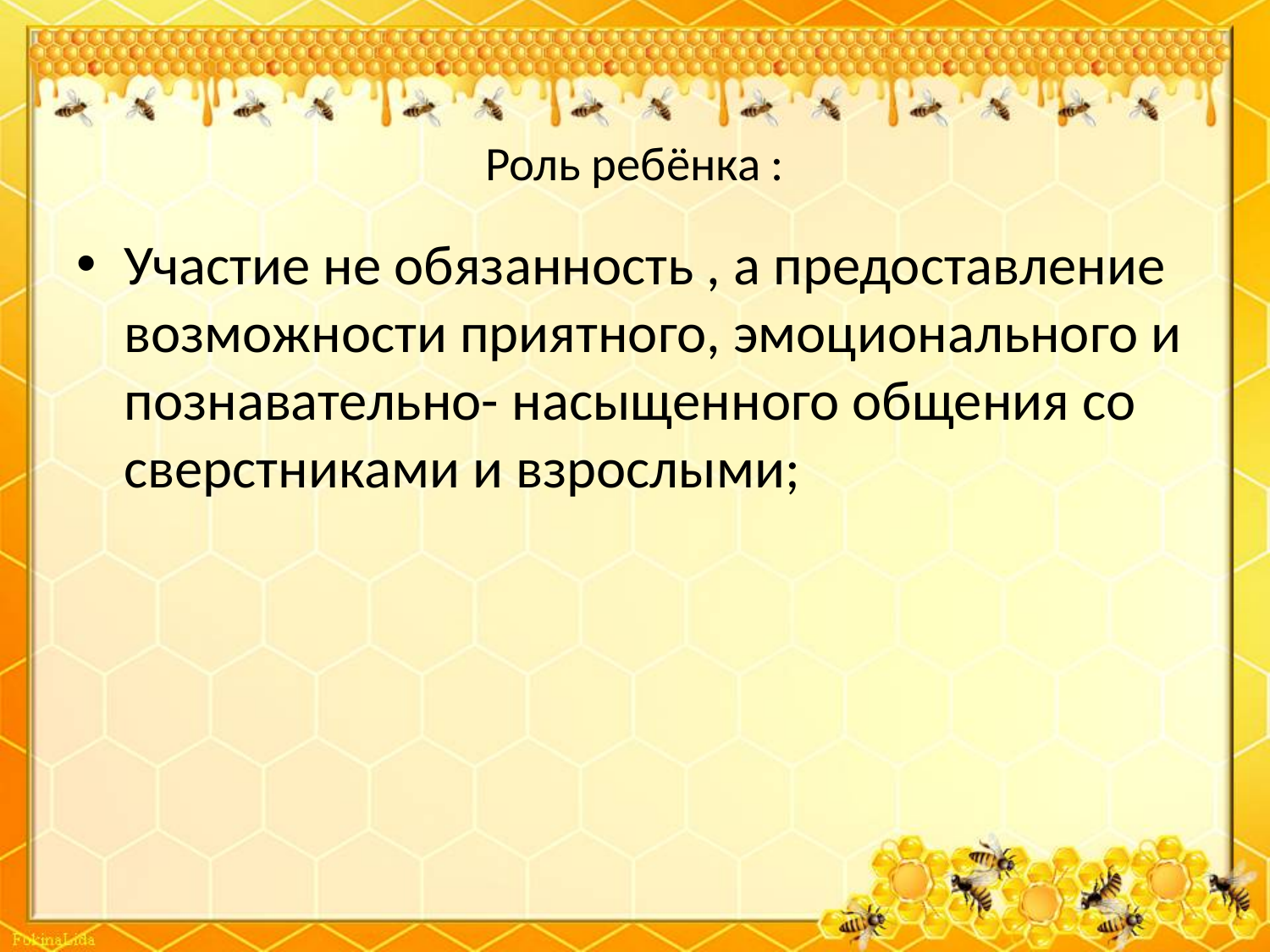

# Роль ребёнка :
Участие не обязанность , а предоставление возможности приятного, эмоционального и познавательно- насыщенного общения со сверстниками и взрослыми;